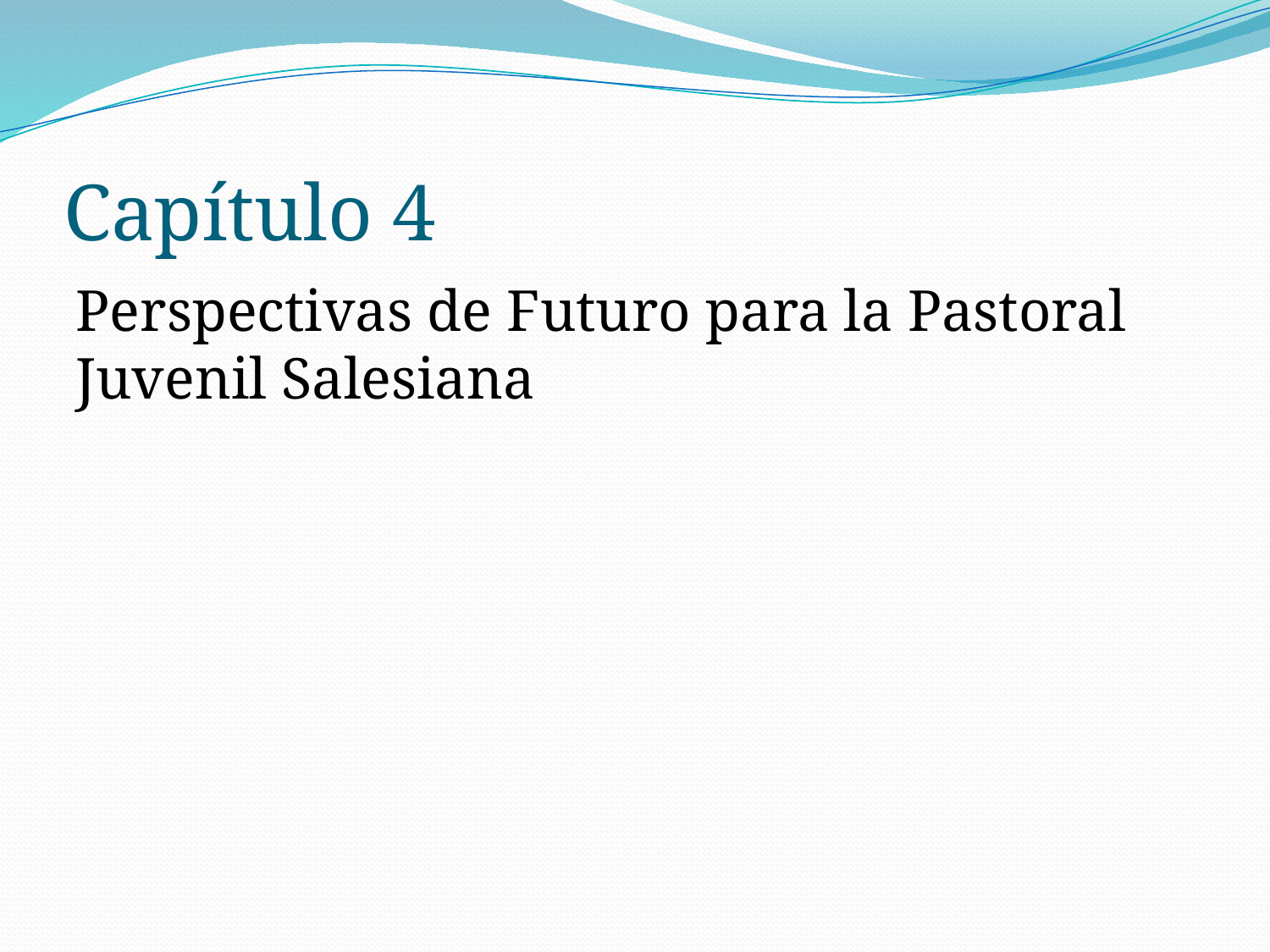

# Capítulo 4
Perspectivas de Futuro para la Pastoral Juvenil Salesiana